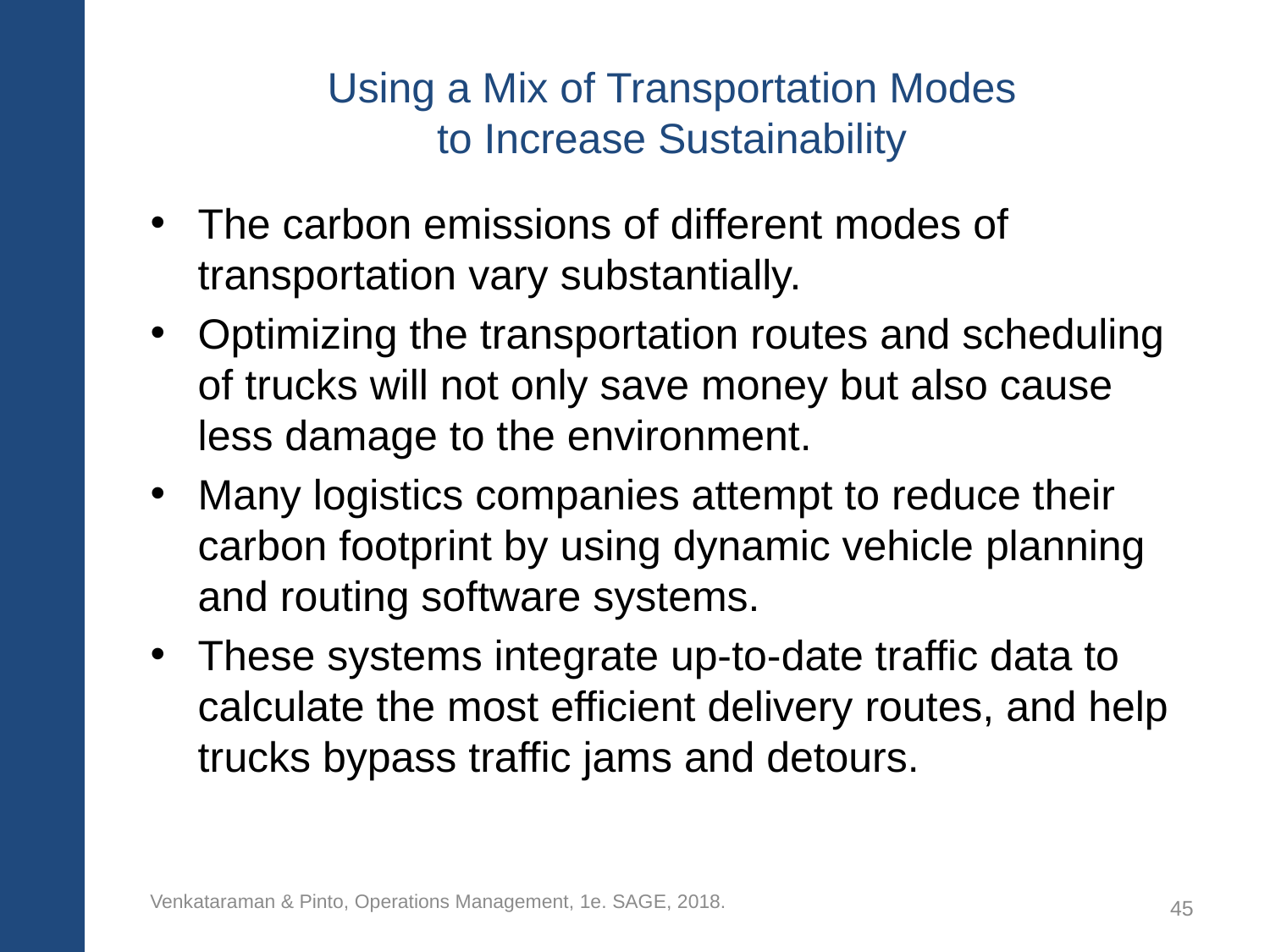

# Using a Mix of Transportation Modes to Increase Sustainability
The carbon emissions of different modes of transportation vary substantially.
Optimizing the transportation routes and scheduling of trucks will not only save money but also cause less damage to the environment.
Many logistics companies attempt to reduce their carbon footprint by using dynamic vehicle planning and routing software systems.
These systems integrate up-to-date traffic data to calculate the most efficient delivery routes, and help trucks bypass traffic jams and detours.
Venkataraman & Pinto, Operations Management, 1e. SAGE, 2018.
45